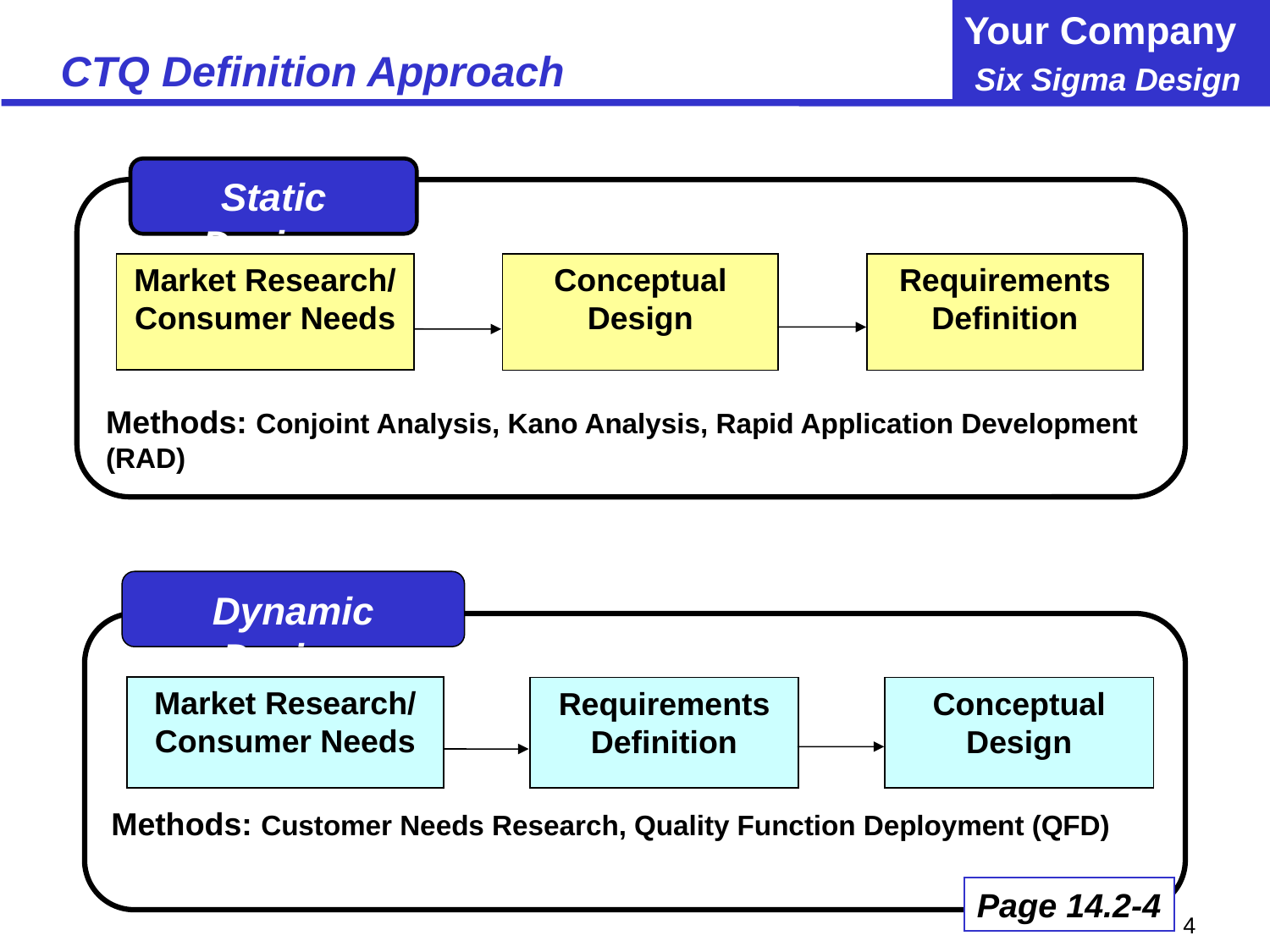

# CTQ Definition Approach
Static Design:

Market Research/ Consumer Needs
Conceptual
Design
Requirements Definition

Methods: Conjoint Analysis, Kano Analysis, Rapid Application Development (RAD)
Dynamic Design:

Market Research/ Consumer Needs
Requirements Definition
Conceptual
Design

Methods: Customer Needs Research, Quality Function Deployment (QFD)
Page 14.2-4